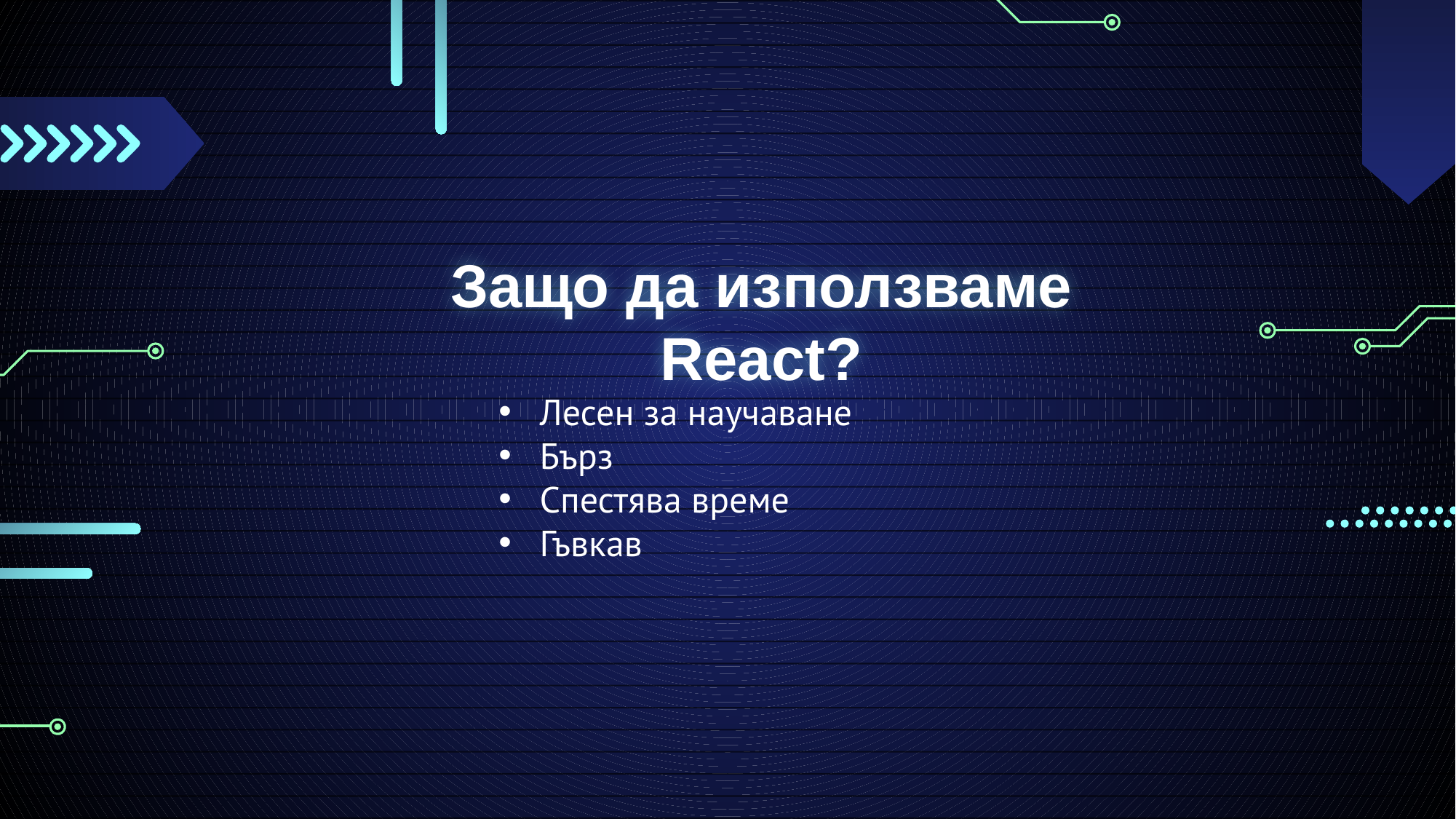

# Защо да използваме React?
Лесен за научаване
Бърз
Спестява време
Гъвкав